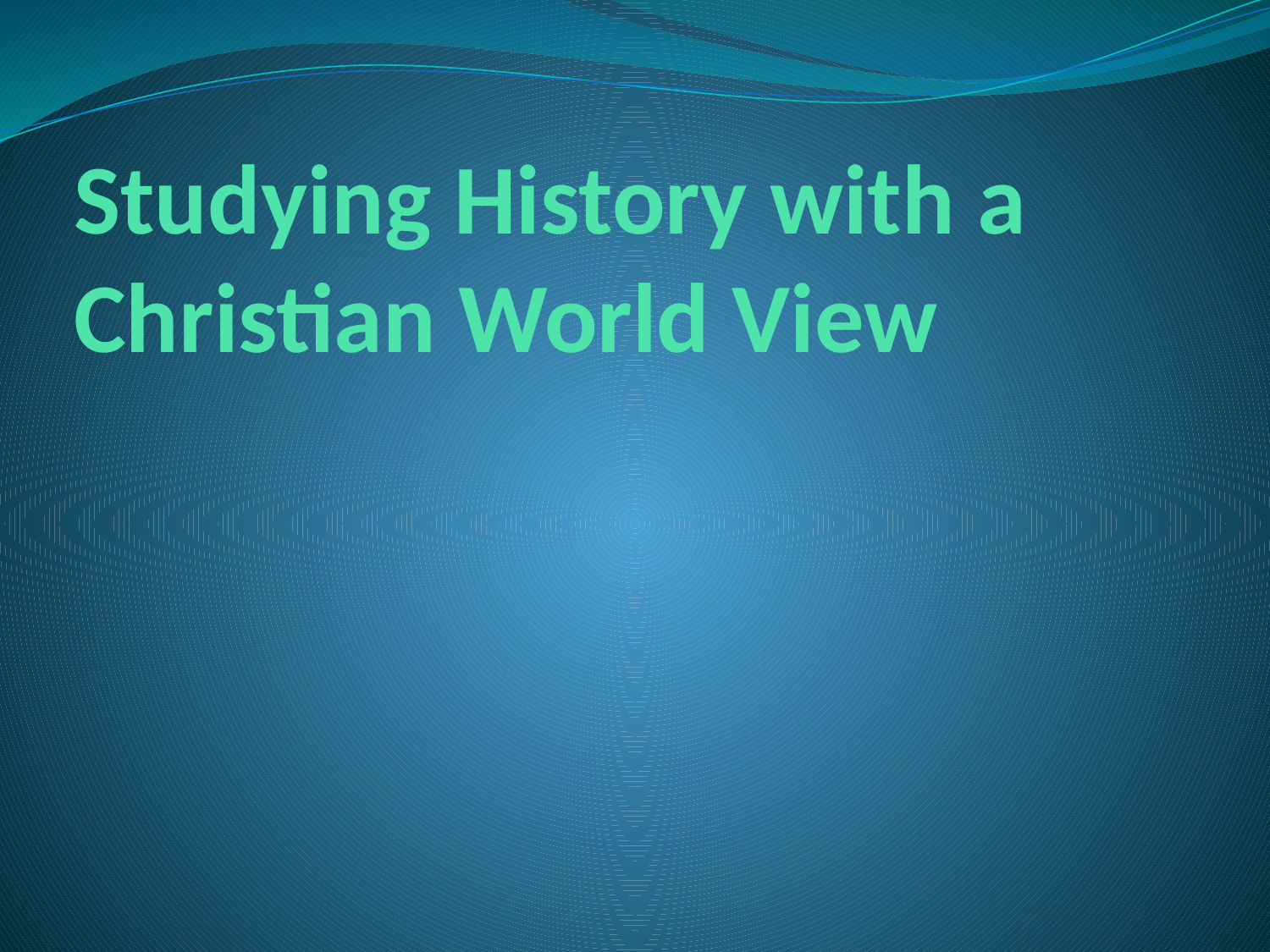

# Studying History with a Christian World View